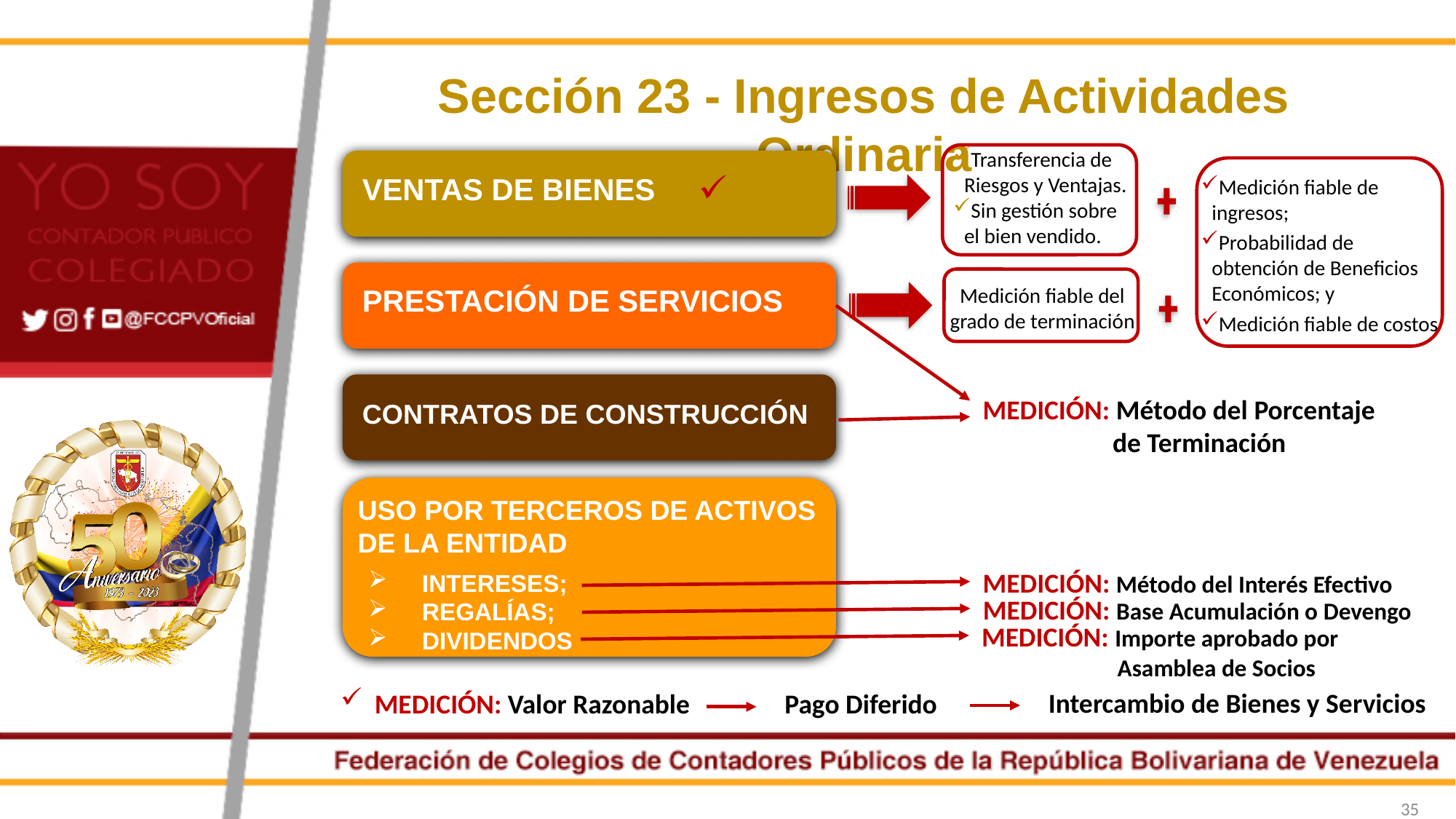

Sección 23 - Ingresos de Actividades Ordinaria
Transferencia de Riesgos y Ventajas.
Sin gestión sobre el bien vendido.

VENTAS DE BIENES

Medición fiable de ingresos;
Probabilidad de obtención de Beneficios Económicos; y
Medición fiable de costos

Intercambio de Bienes y Servicios
MEDICIÓN: Valor Razonable
Pago Diferido

PRESTACIÓN DE SERVICIOS

Medición fiable del grado de terminación

 MEDICIÓN: Método del Porcentaje
                      de Terminación

CONTRATOS DE CONSTRUCCIÓN

USO POR TERCEROS DE ACTIVOS DE LA ENTIDAD
INTERESES;
REGALÍAS;
DIVIDENDOS
 MEDICIÓN: Método del Interés Efectivo
 MEDICIÓN: Base Acumulación o Devengo
 MEDICIÓN: Importe aprobado por
                          Asamblea de Socios
35